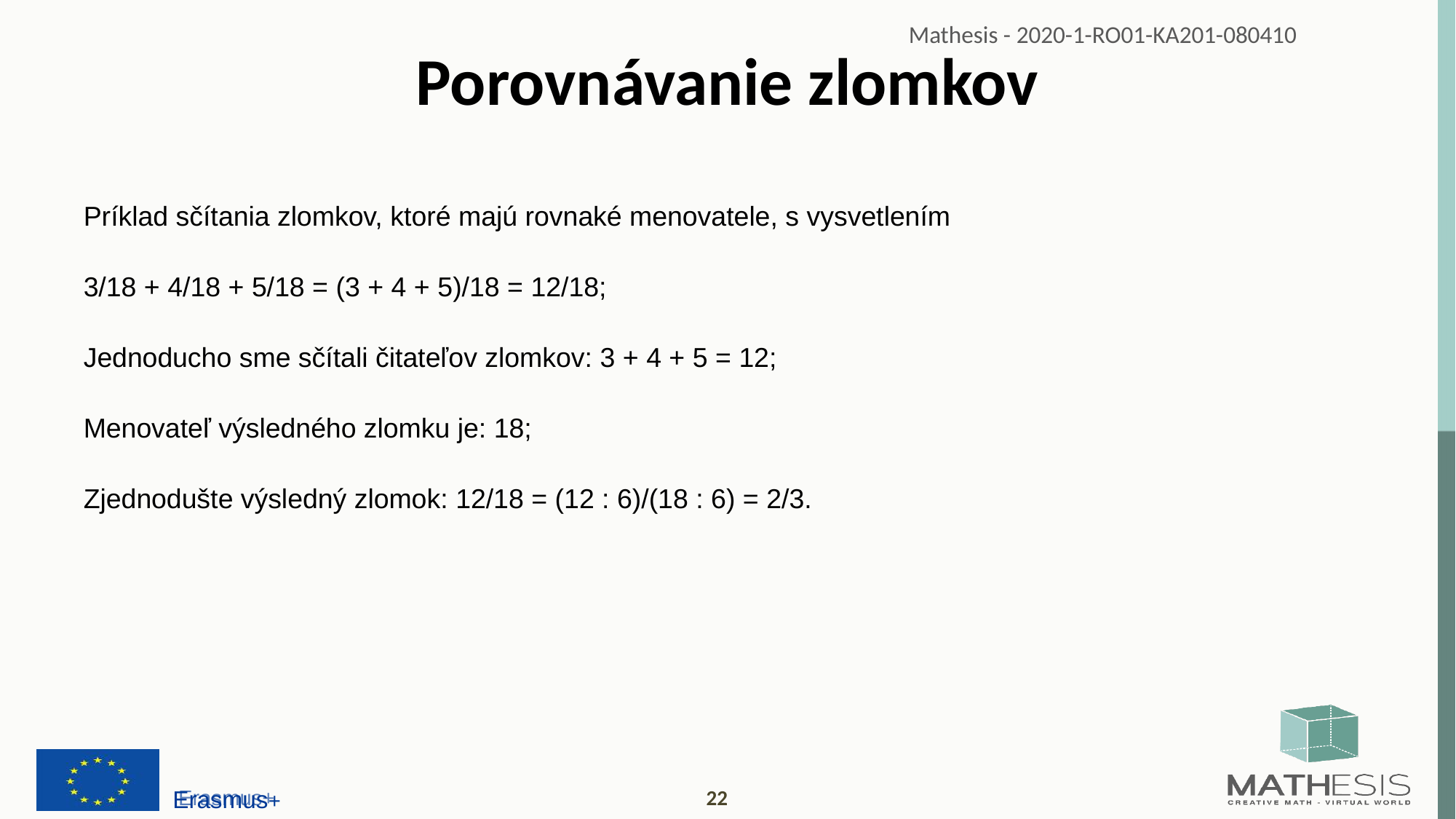

# Porovnávanie zlomkov
Príklad sčítania zlomkov, ktoré majú rovnaké menovatele, s vysvetlením
3/18 + 4/18 + 5/18 = (3 + 4 + 5)/18 = 12/18;
Jednoducho sme sčítali čitateľov zlomkov: 3 + 4 + 5 = 12;
Menovateľ výsledného zlomku je: 18;
Zjednodušte výsledný zlomok: 12/18 = (12 : 6)/(18 : 6) = 2/3.